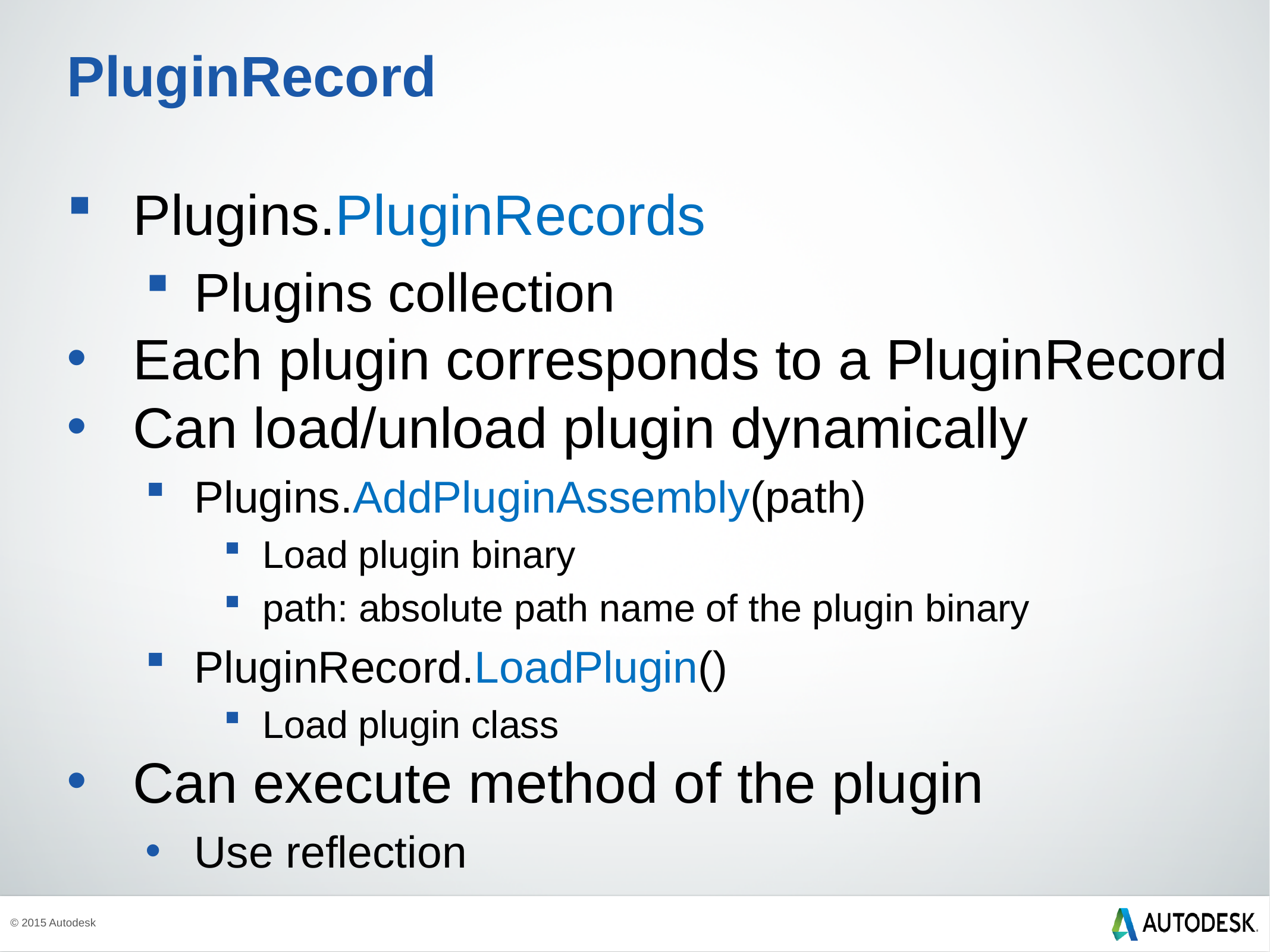

# PluginRecord
Plugins.PluginRecords
Plugins collection
Each plugin corresponds to a PluginRecord
Can load/unload plugin dynamically
Plugins.AddPluginAssembly(path)
Load plugin binary
path: absolute path name of the plugin binary
PluginRecord.LoadPlugin()
Load plugin class
Can execute method of the plugin
Use reflection